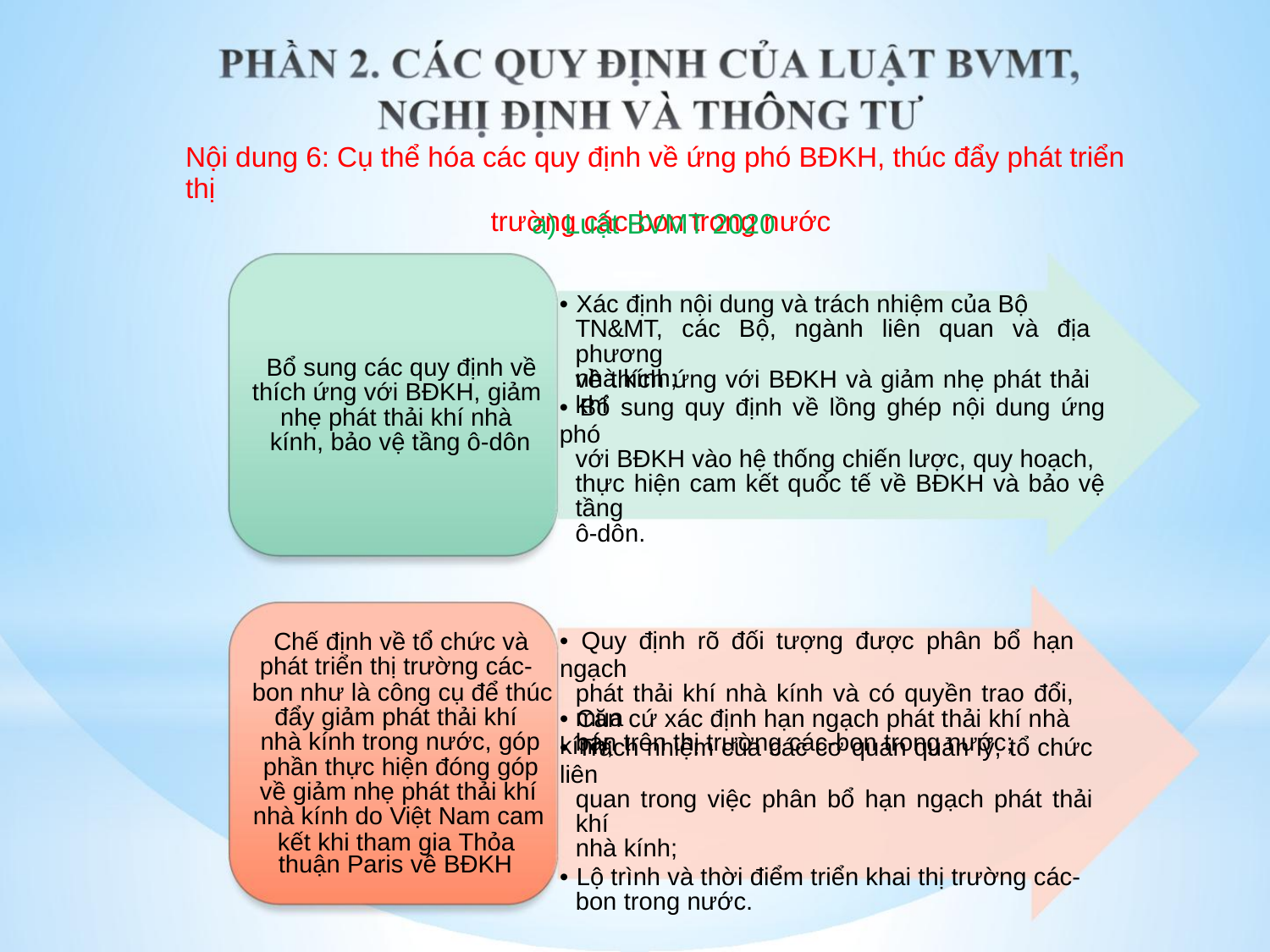

Nội dung 6: Cụ thể hóa các quy định về ứng phó BĐKH, thúc đẩy phát triển thị
trường các-bon trong nước
a) Luật BVMT 2020
• Xác định nội dung và trách nhiệm của Bộ
TN&MT, các Bộ, ngành liên quan và địa phương
về thích ứng với BĐKH và giảm nhẹ phát thải khí
Bổ sung các quy định về
thích ứng với BĐKH, giảm
nhẹ phát thải khí nhà
nhà kính;
• Bổ sung quy định về lồng ghép nội dung ứng phó
với BĐKH vào hệ thống chiến lược, quy hoạch,
thực hiện cam kết quốc tế về BĐKH và bảo vệ tầng
ô-dôn.
kính, bảo vệ tầng ô-dôn
• Quy định rõ đối tượng được phân bổ hạn ngạch
phát thải khí nhà kính và có quyền trao đổi, mua
bán trên thị trường các-bon trong nước;
Chế định về tổ chức và
phát triển thị trường các-
bon như là công cụ để thúc
đẩy giảm phát thải khí
nhà kính trong nước, góp
phần thực hiện đóng góp
về giảm nhẹ phát thải khí
nhà kính do Việt Nam cam
kết khi tham gia Thỏa
• Căn cứ xác định hạn ngạch phát thải khí nhà kính;
• Trách nhiệm của các cơ quan quản lý, tổ chức liên
quan trong việc phân bổ hạn ngạch phát thải khí
nhà kính;
• Lộ trình và thời điểm triển khai thị trường các-
bon trong nước.
thuận Paris về BĐKH